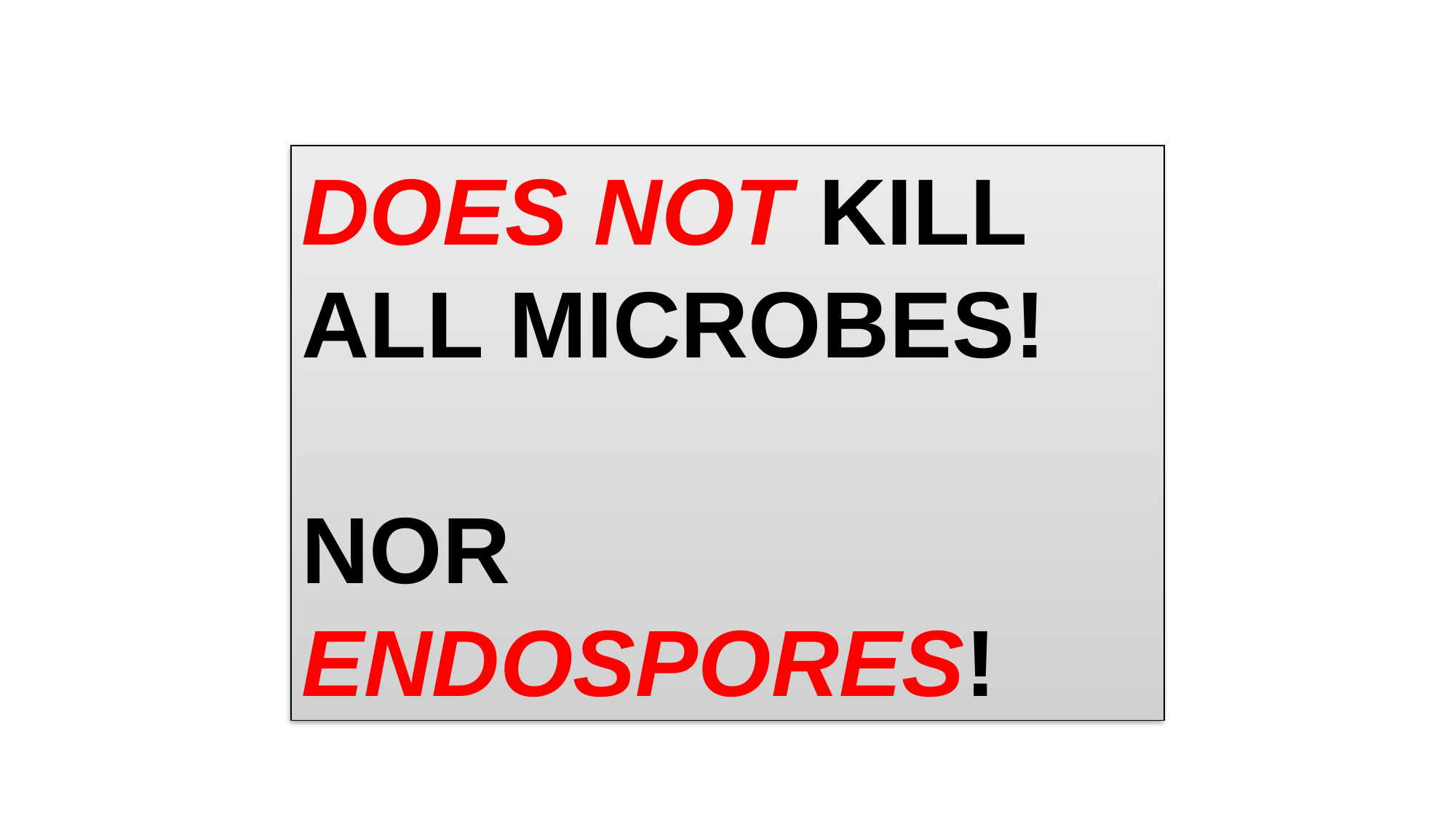

DOES NOT KILL ALL MICROBES!

NOR ENDOSPORES!